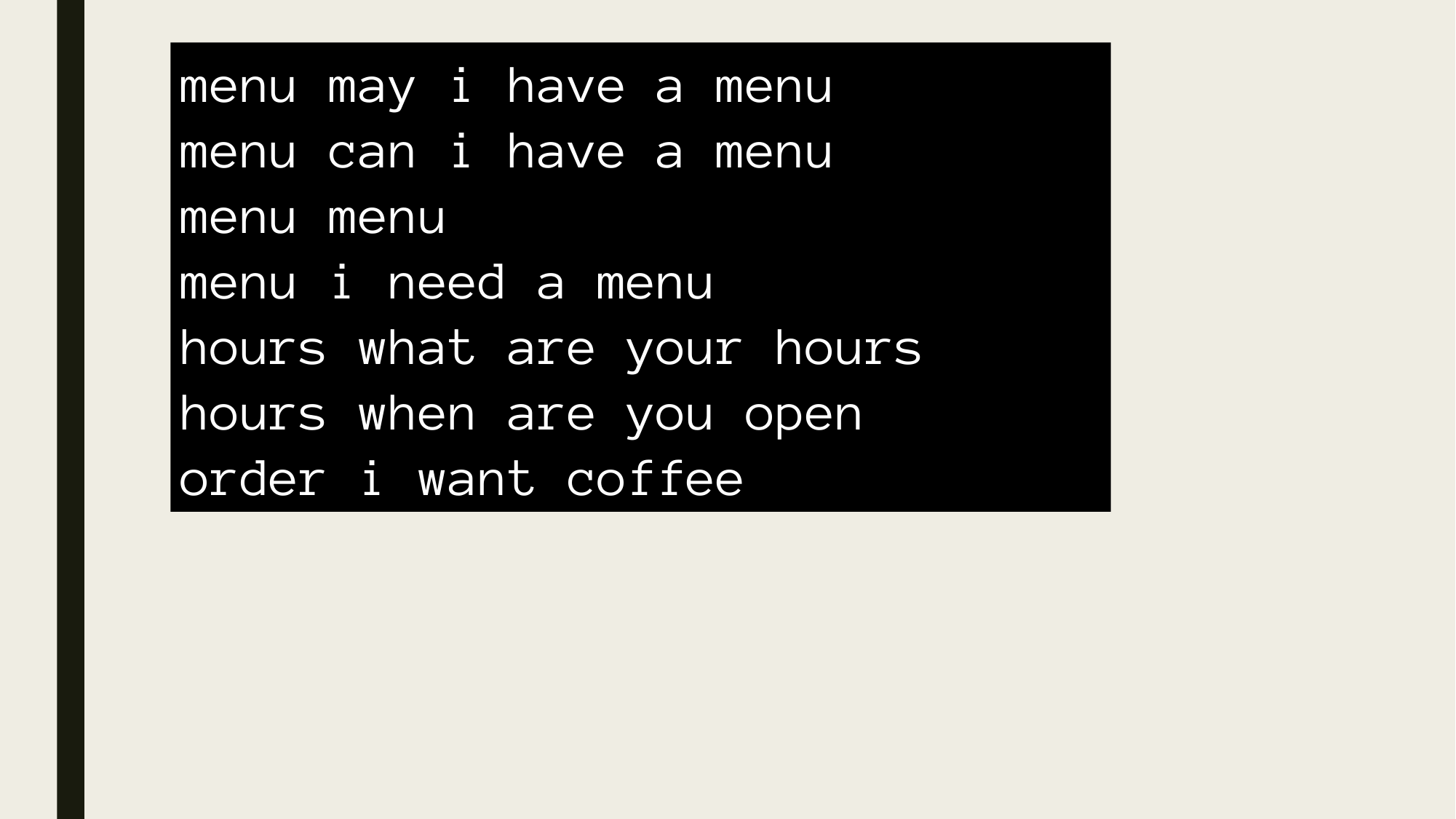

menu may i have a menu
menu can i have a menu
menu menu
menu i need a menu
hours what are your hours
hours when are you open
order i want coffee